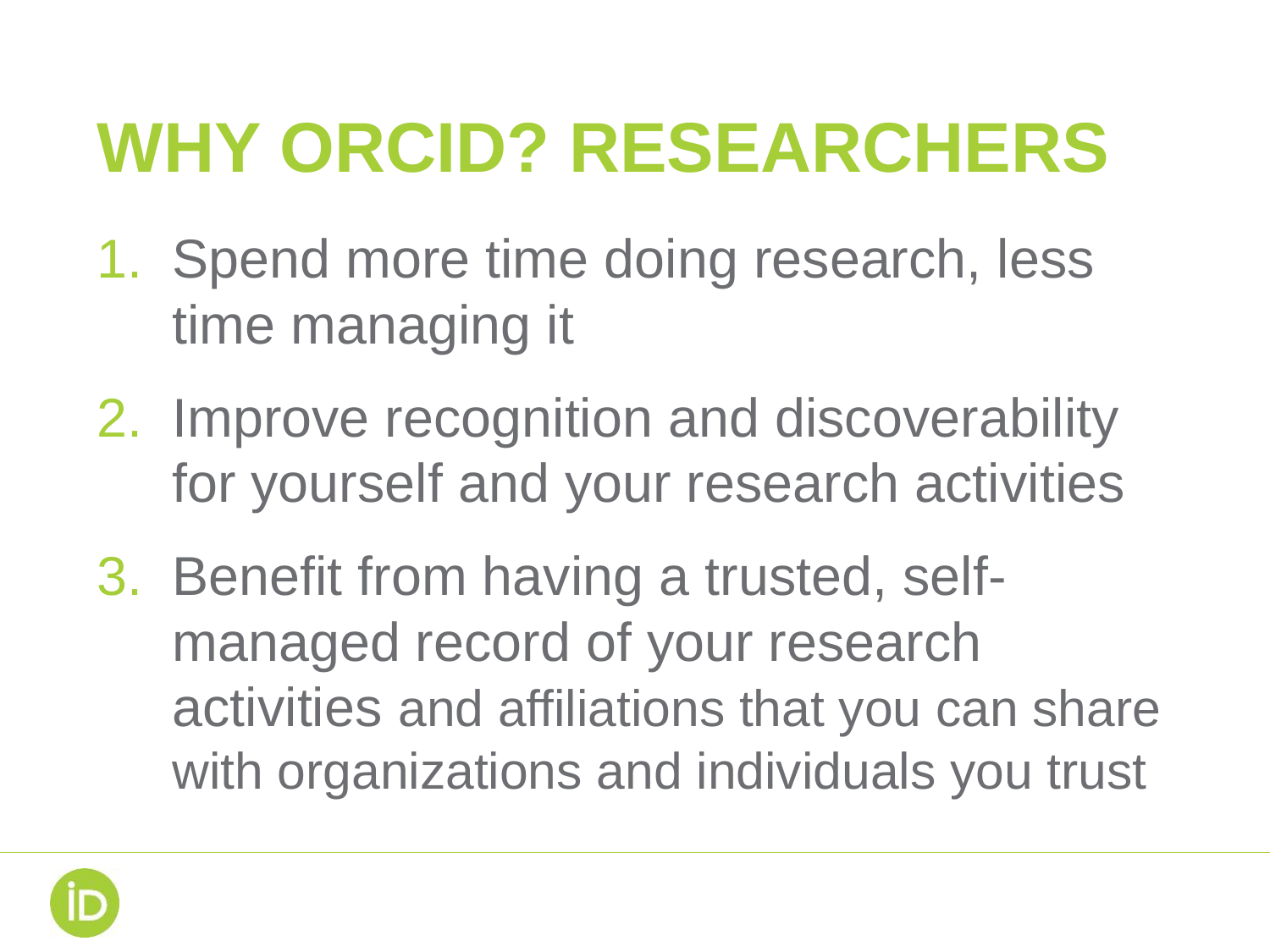

# Why orcid? researchers
Spend more time doing research, less time managing it
Improve recognition and discoverability for yourself and your research activities
Benefit from having a trusted, self-managed record of your research activities and affiliations that you can share with organizations and individuals you trust